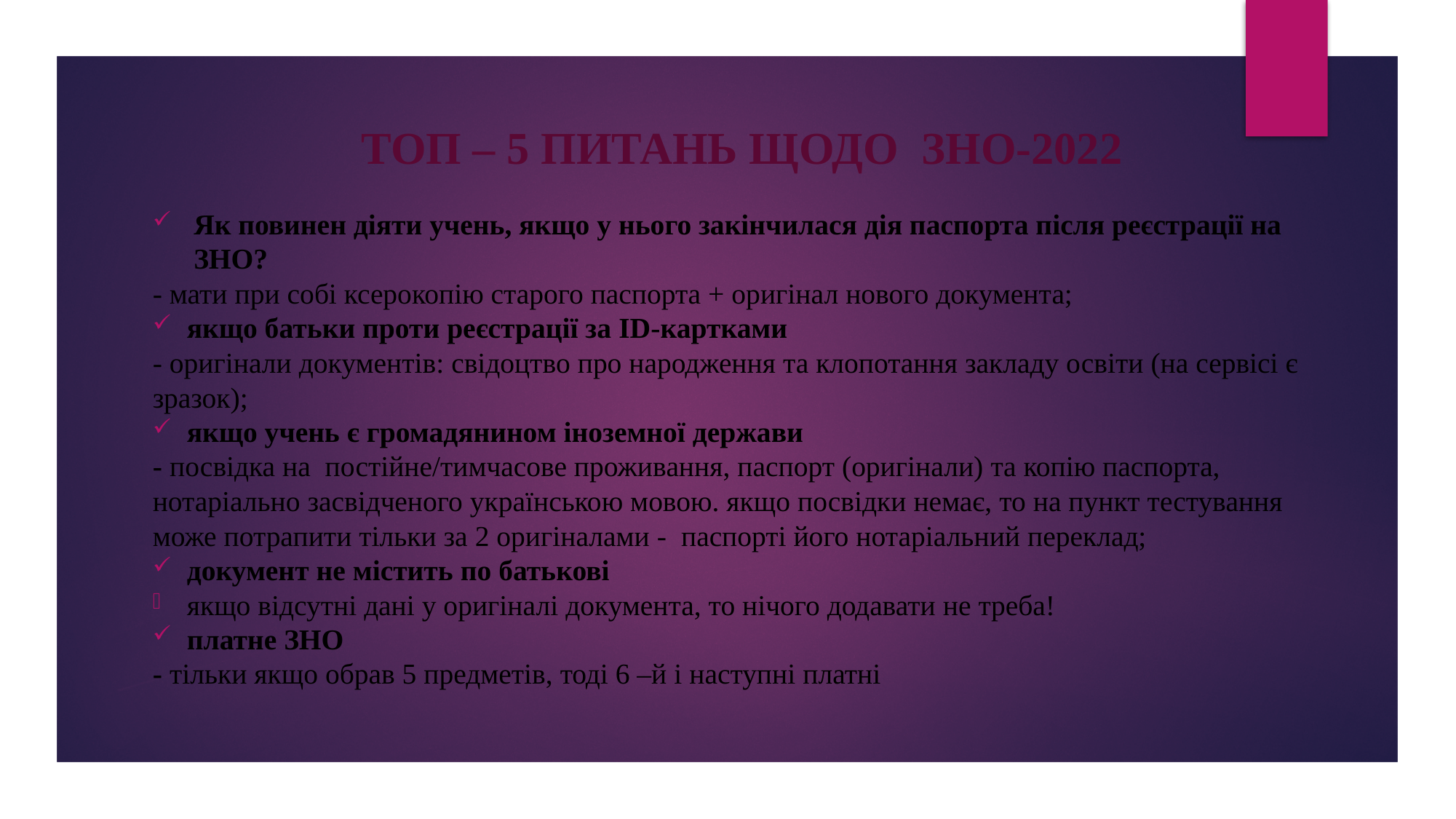

#
Топ – 5 питань щодо  ЗНО-2022

Як повинен діяти учень, якщо у нього закінчилася дія паспорта після реєстрації на ЗНО?
- мати при собі ксерокопію старого паспорта + оригінал нового документа;
якщо батьки проти реєстрації за ID-картками
- оригінали документів: свідоцтво про народження та клопотання закладу освіти (на сервісі є зразок);
якщо учень є громадянином іноземної держави
- посвідка на  постійне/тимчасове проживання, паспорт (оригінали) та копію паспорта, нотаріально засвідченого українською мовою. якщо посвідки немає, то на пункт тестування може потрапити тільки за 2 оригіналами -  паспорті його нотаріальний переклад;
документ не містить по батькові
якщо відсутні дані у оригіналі документа, то нічого додавати не треба!
платне ЗНО
- тільки якщо обрав 5 предметів, тоді 6 –й і наступні платні